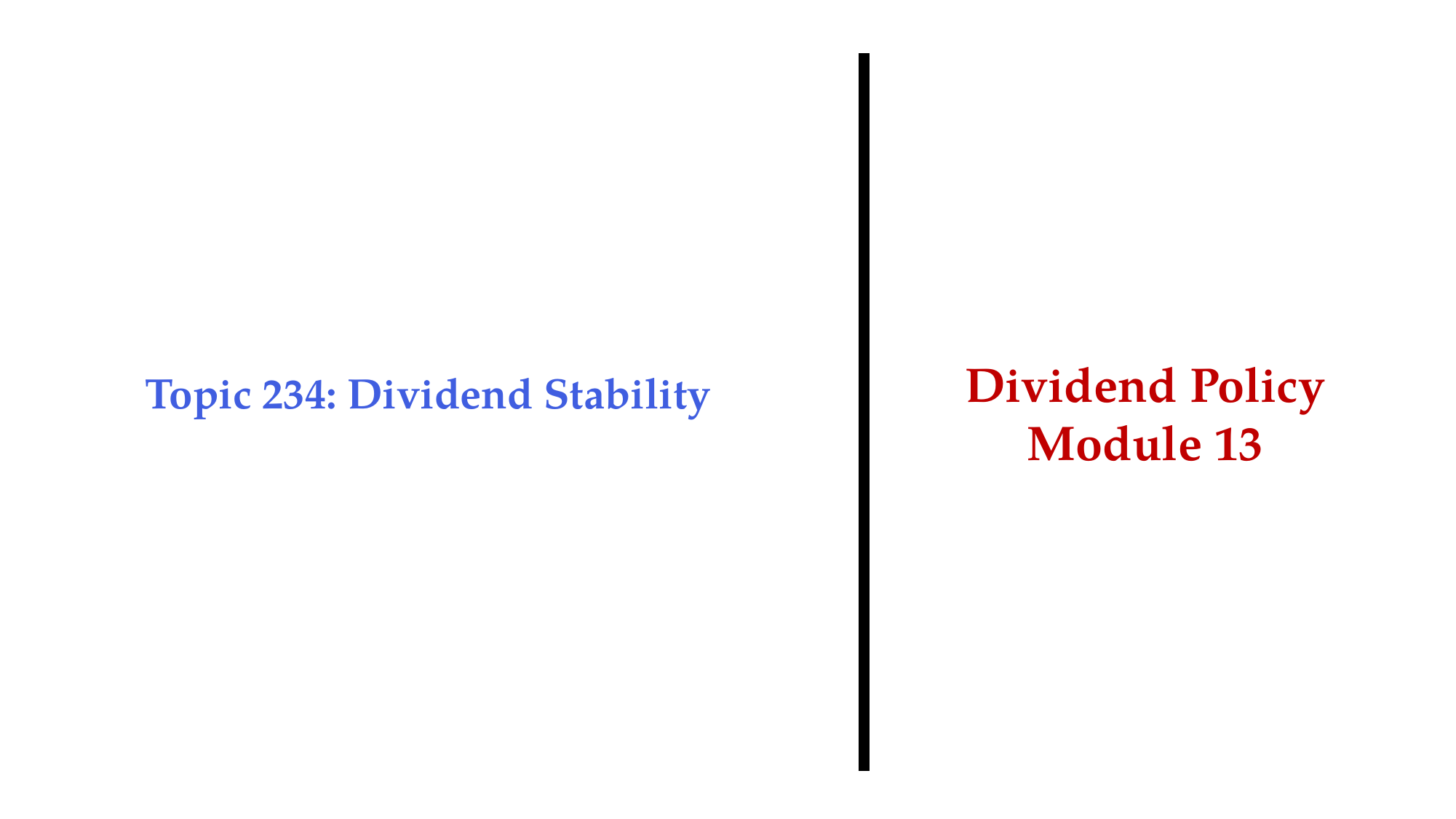

Topic 234: Dividend Stability
Dividend Policy
Module 13